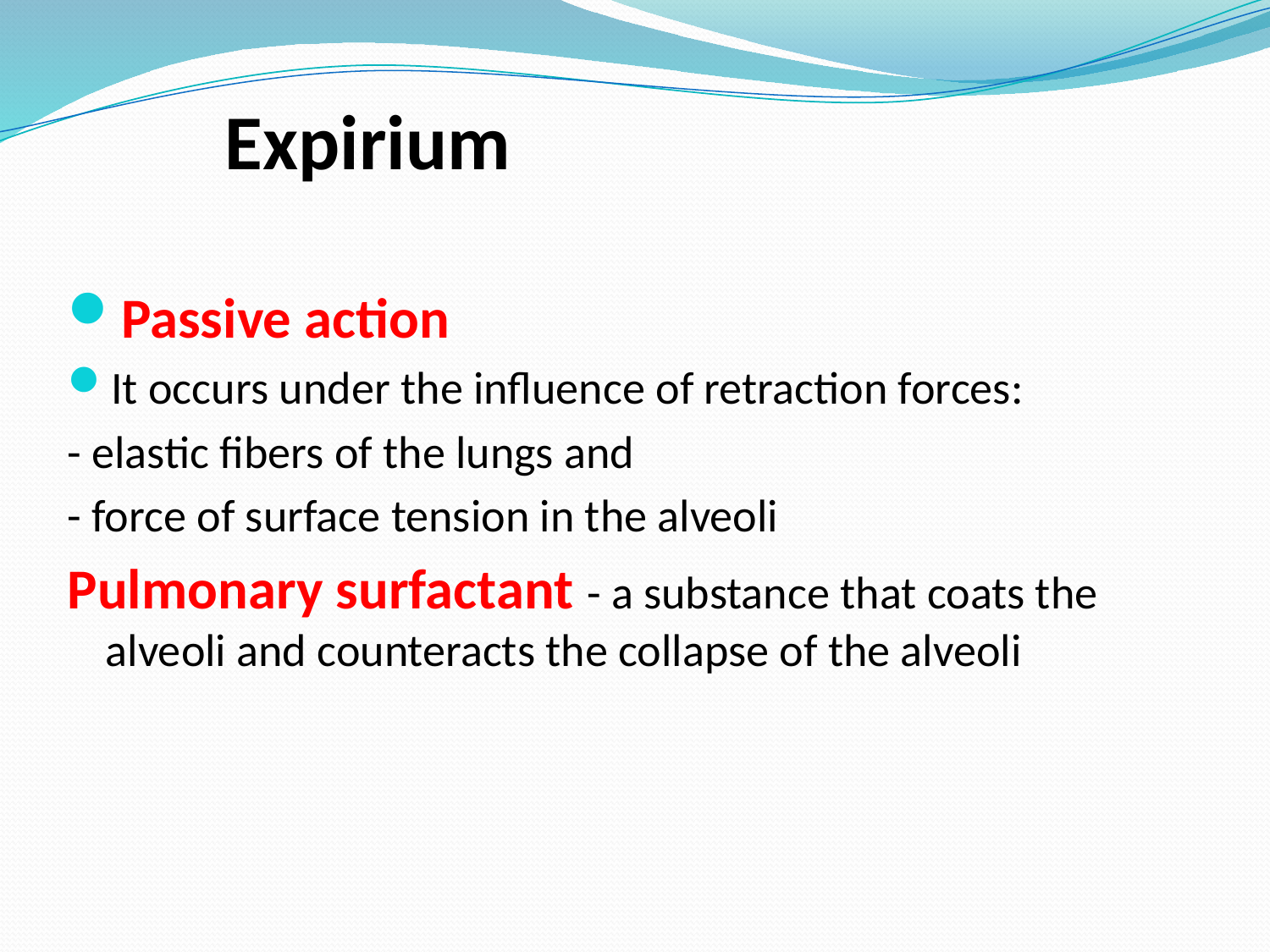

# Expirium
Passive action
It occurs under the influence of retraction forces:
- elastic fibers of the lungs and
- force of surface tension in the alveoli
Pulmonary surfactant - a substance that coats the alveoli and counteracts the collapse of the alveoli